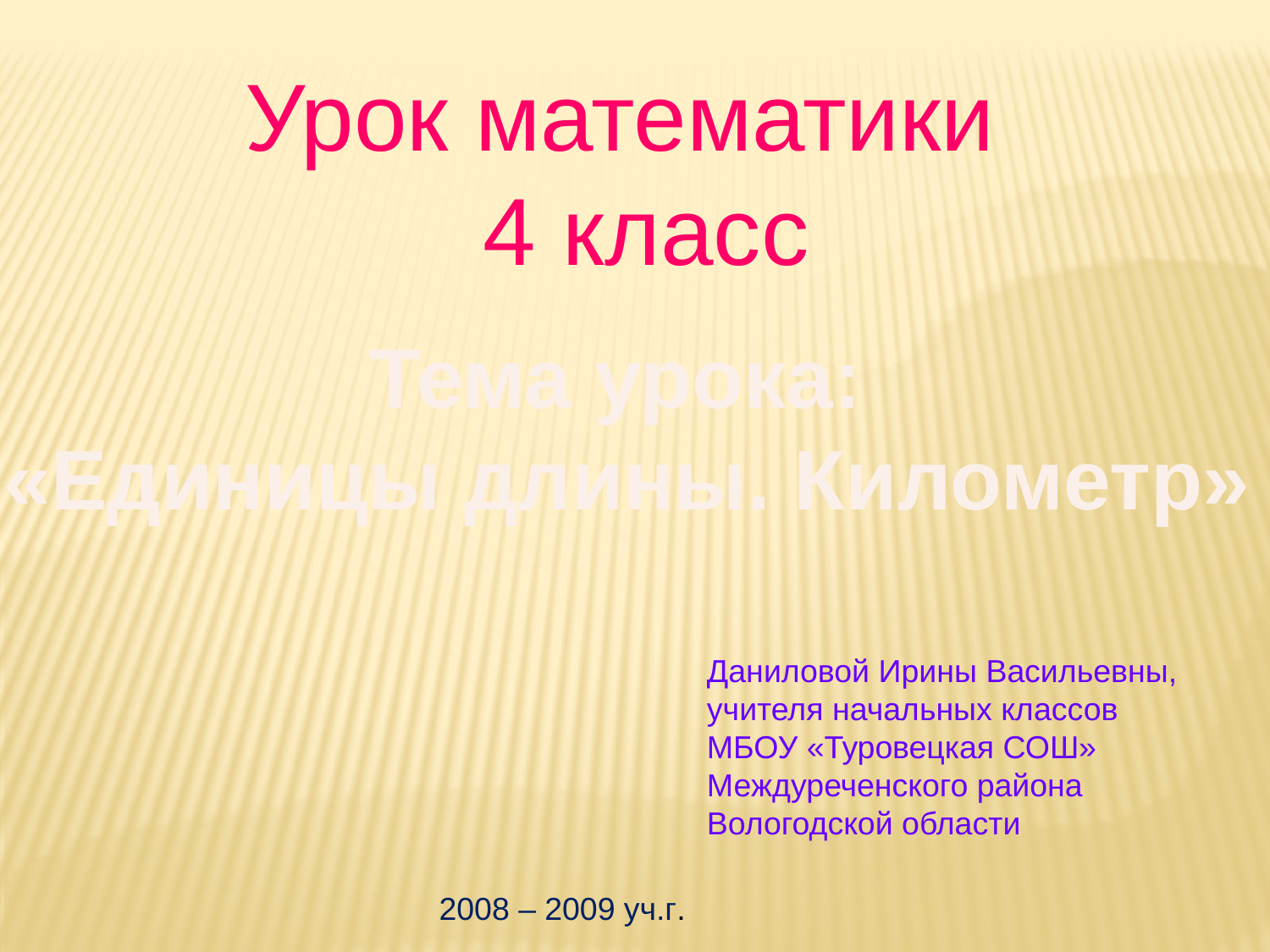

Урок математики
 4 класс
Тема урока:
 «Единицы длины. Километр»
Даниловой Ирины Васильевны, учителя начальных классов МБОУ «Туровецкая СОШ» Междуреченского района Вологодской области
2008 – 2009 уч.г.